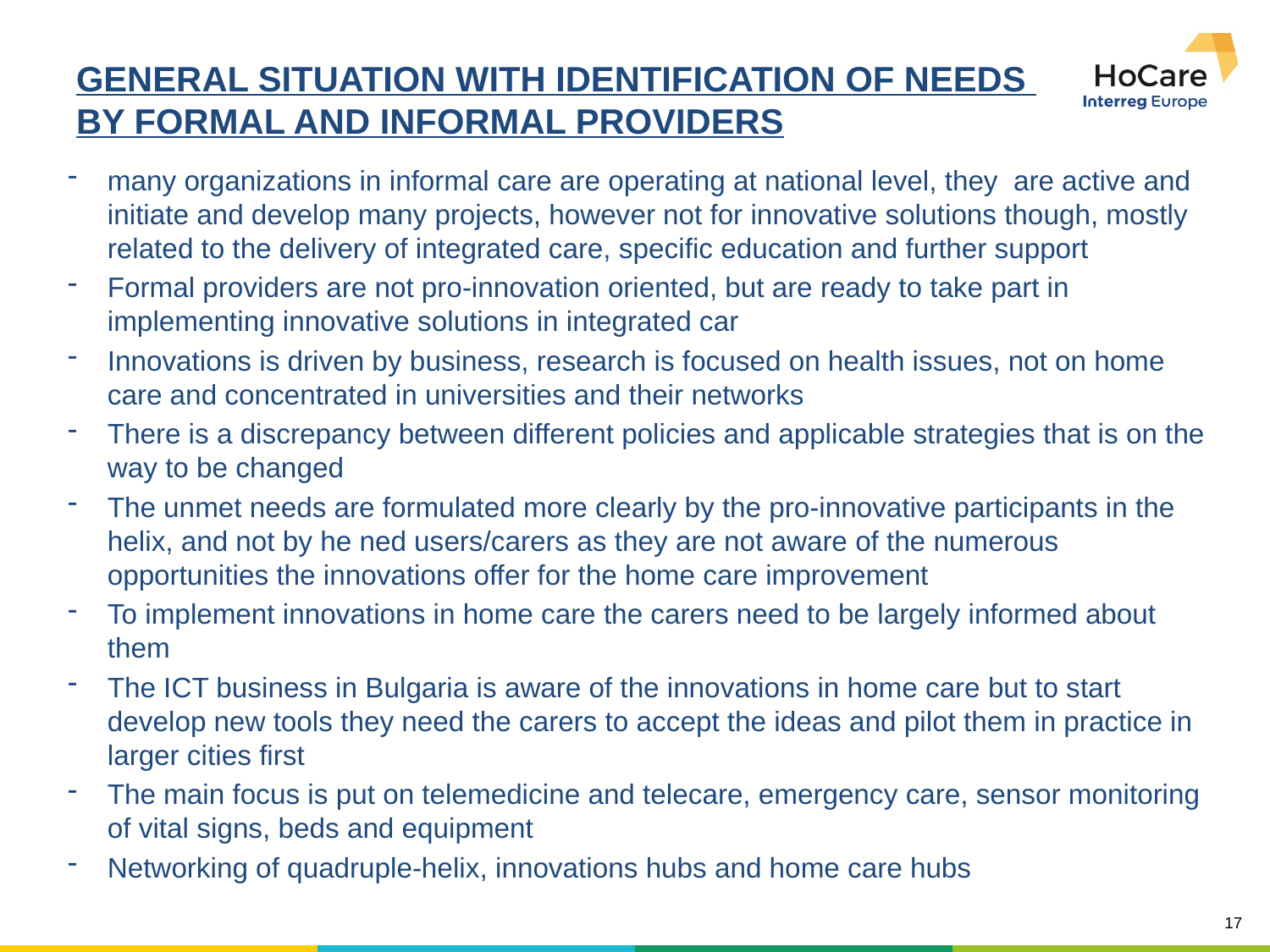

# GENERAL SITUATION WITH IDENTIFICATION OF NEEDS BY FORMAL AND INFORMAL PROVIDERS
many organizations in informal care are operating at national level, they  are active and initiate and develop many projects, however not for innovative solutions though, mostly related to the delivery of integrated care, specific education and further support
Formal providers are not pro-innovation oriented, but are ready to take part in implementing innovative solutions in integrated car
Innovations is driven by business, research is focused on health issues, not on home care and concentrated in universities and their networks
There is a discrepancy between different policies and applicable strategies that is on the way to be changed
The unmet needs are formulated more clearly by the pro-innovative participants in the helix, and not by he ned users/carers as they are not aware of the numerous opportunities the innovations offer for the home care improvement
To implement innovations in home care the carers need to be largely informed about them
The ICT business in Bulgaria is aware of the innovations in home care but to start develop new tools they need the carers to accept the ideas and pilot them in practice in larger cities first
The main focus is put on telemedicine and telecare, emergency care, sensor monitoring of vital signs, beds and equipment
Networking of quadruple-helix, innovations hubs and home care hubs